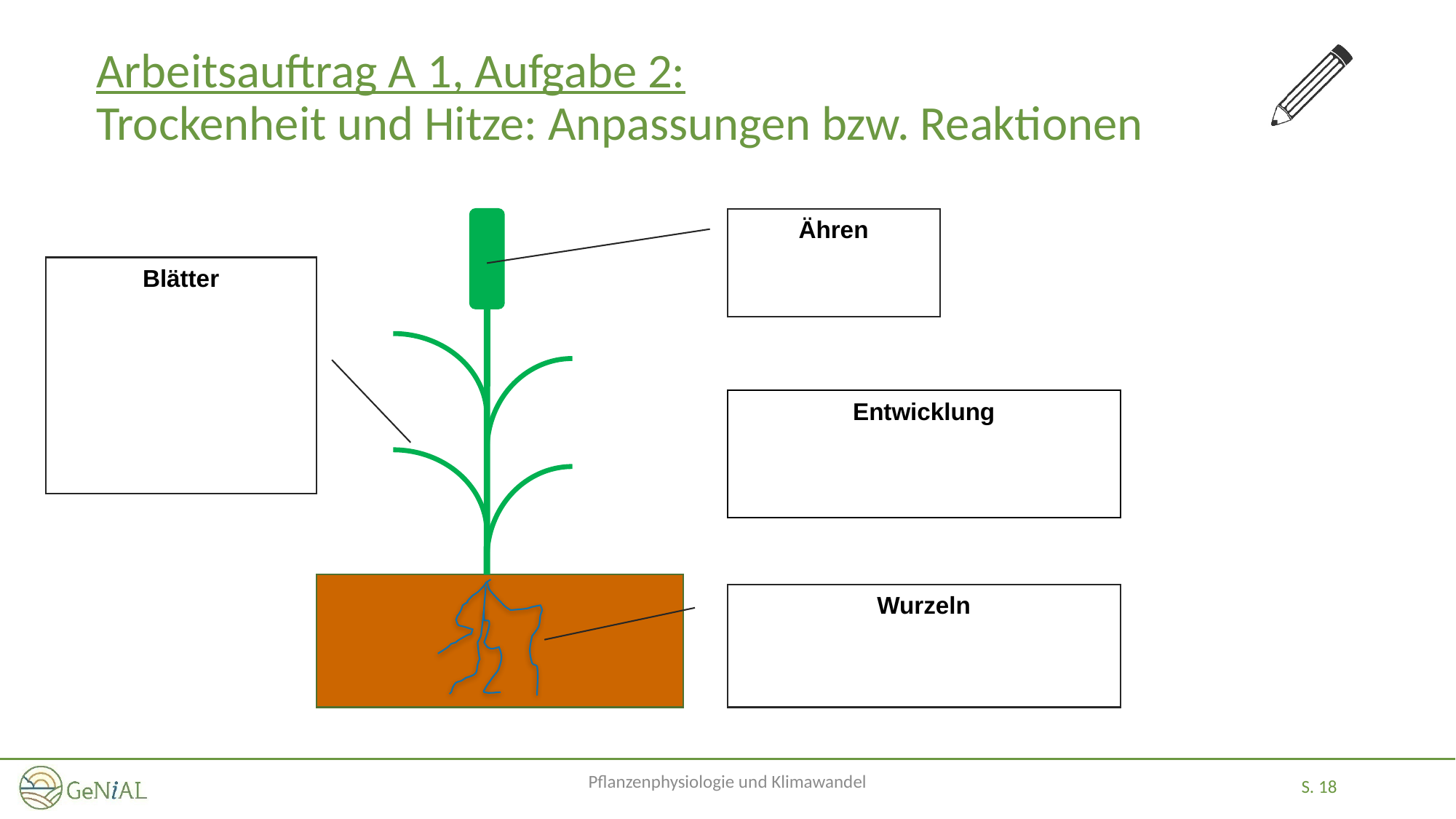

# Arbeitsauftrag A 1, Aufgabe 2: Trockenheit und Hitze: Anpassungen bzw. Reaktionen

Ähren
Blätter
Entwicklung

Wurzeln
Pflanzenphysiologie und Klimawandel